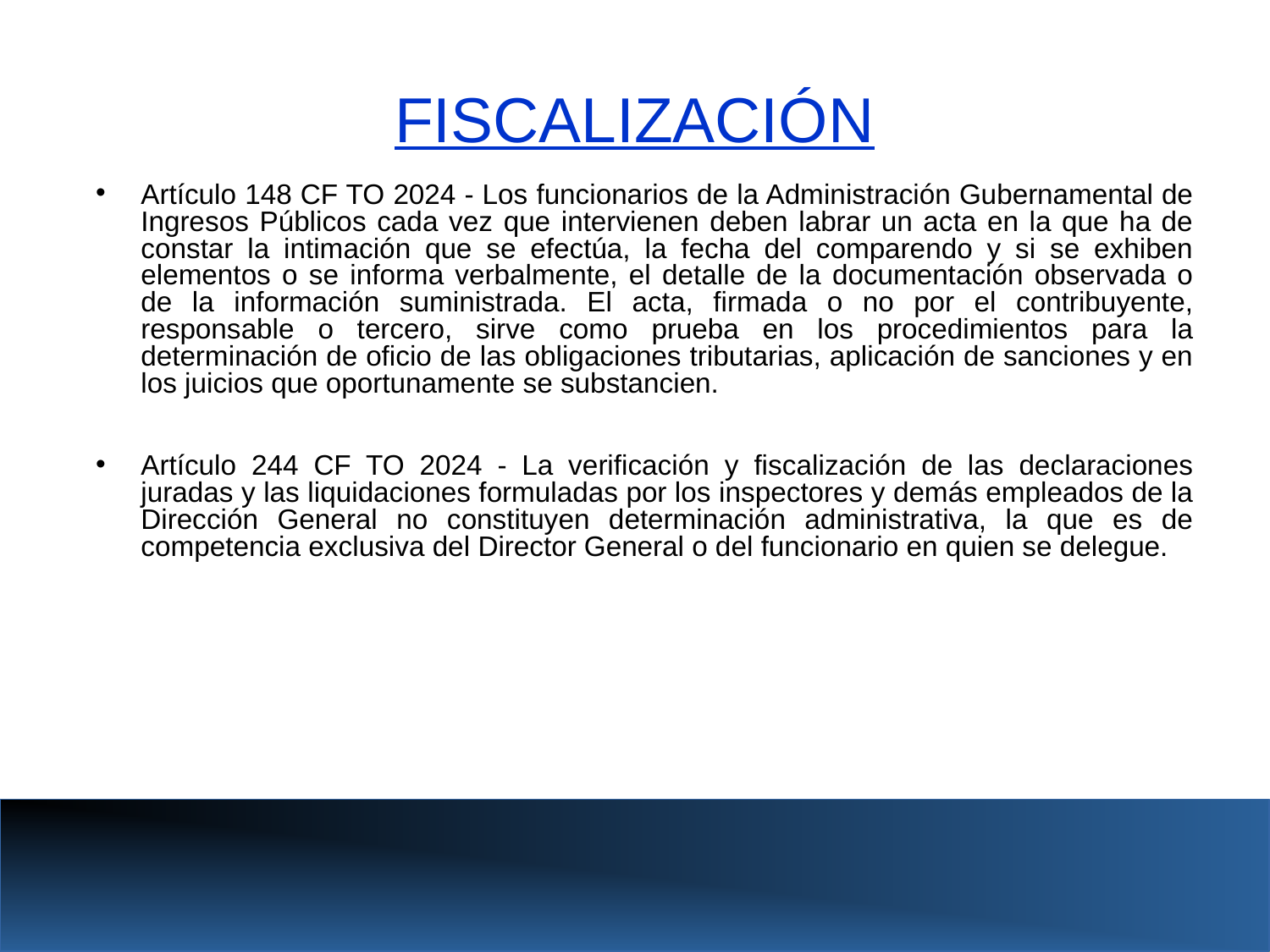

FISCALIZACIÓN
Artículo 148 CF TO 2024 - Los funcionarios de la Administración Gubernamental de Ingresos Públicos cada vez que intervienen deben labrar un acta en la que ha de constar la intimación que se efectúa, la fecha del comparendo y si se exhiben elementos o se informa verbalmente, el detalle de la documentación observada o de la información suministrada. El acta, firmada o no por el contribuyente, responsable o tercero, sirve como prueba en los procedimientos para la determinación de oficio de las obligaciones tributarias, aplicación de sanciones y en los juicios que oportunamente se substancien.

Artículo 244 CF TO 2024 - La verificación y fiscalización de las declaraciones juradas y las liquidaciones formuladas por los inspectores y demás empleados de la Dirección General no constituyen determinación administrativa, la que es de competencia exclusiva del Director General o del funcionario en quien se delegue.